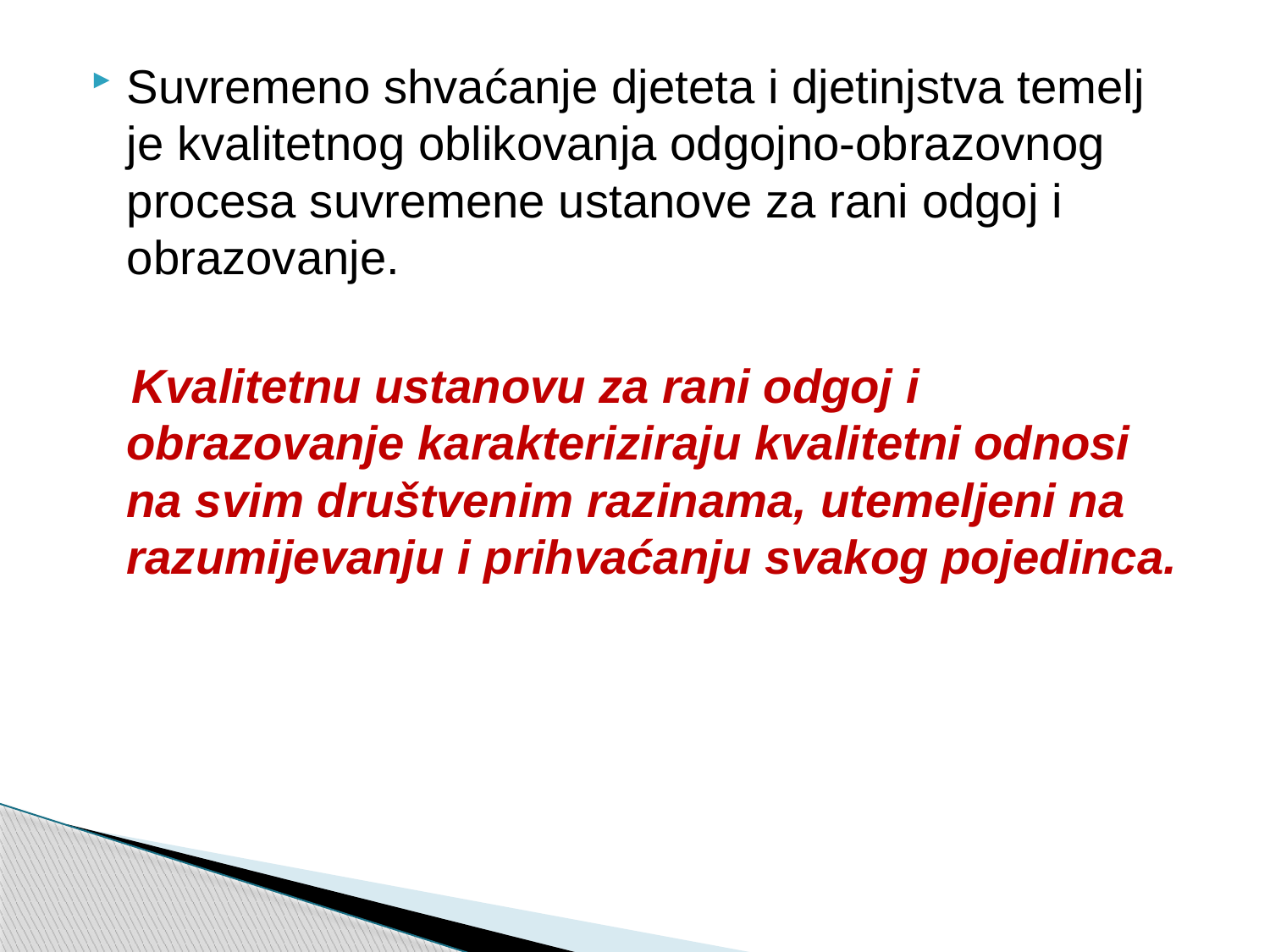

Suvremeno shvaćanje djeteta i djetinjstva temelj je kvalitetnog oblikovanja odgojno-obrazovnog procesa suvremene ustanove za rani odgoj i obrazovanje.

   Kvalitetnu ustanovu za rani odgoj i obrazovanje karakteriziraju kvalitetni odnosi na svim društvenim razinama, utemeljeni na razumijevanju i prihvaćanju svakog pojedinca.